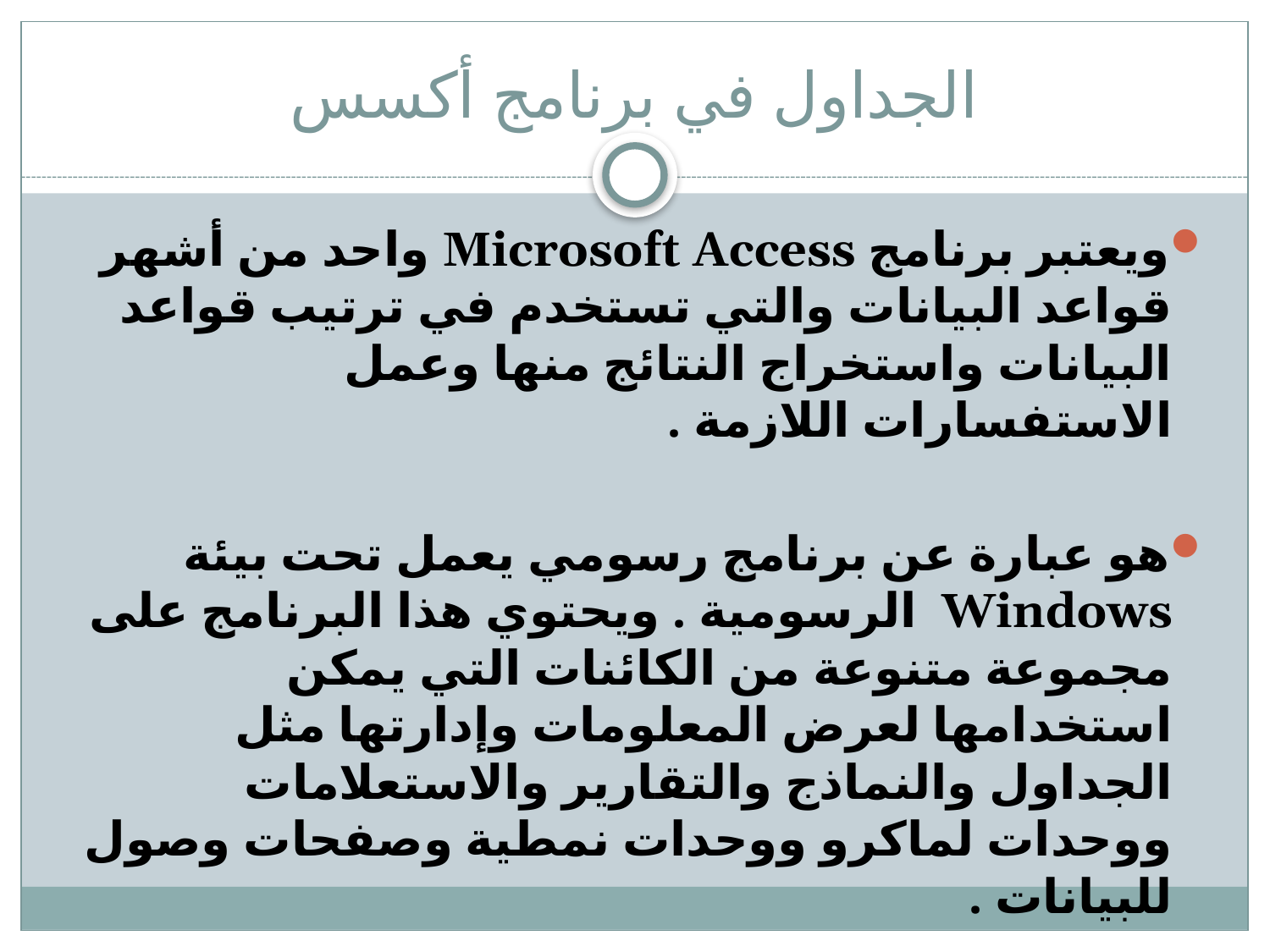

# الجداول في برنامج أكسس
ويعتبر برنامج Microsoft Access واحد من أشهر قواعد البيانات والتي تستخدم في ترتيب قواعد البيانات واستخراج النتائج منها وعمل الاستفسارات اللازمة .

هو عبارة عن برنامج رسومي يعمل تحت بيئة Windows  الرسومية . ويحتوي هذا البرنامج على مجموعة متنوعة من الكائنات التي يمكن استخدامها لعرض المعلومات وإدارتها مثل الجداول والنماذج والتقارير والاستعلامات ووحدات لماكرو ووحدات نمطية وصفحات وصول للبيانات .